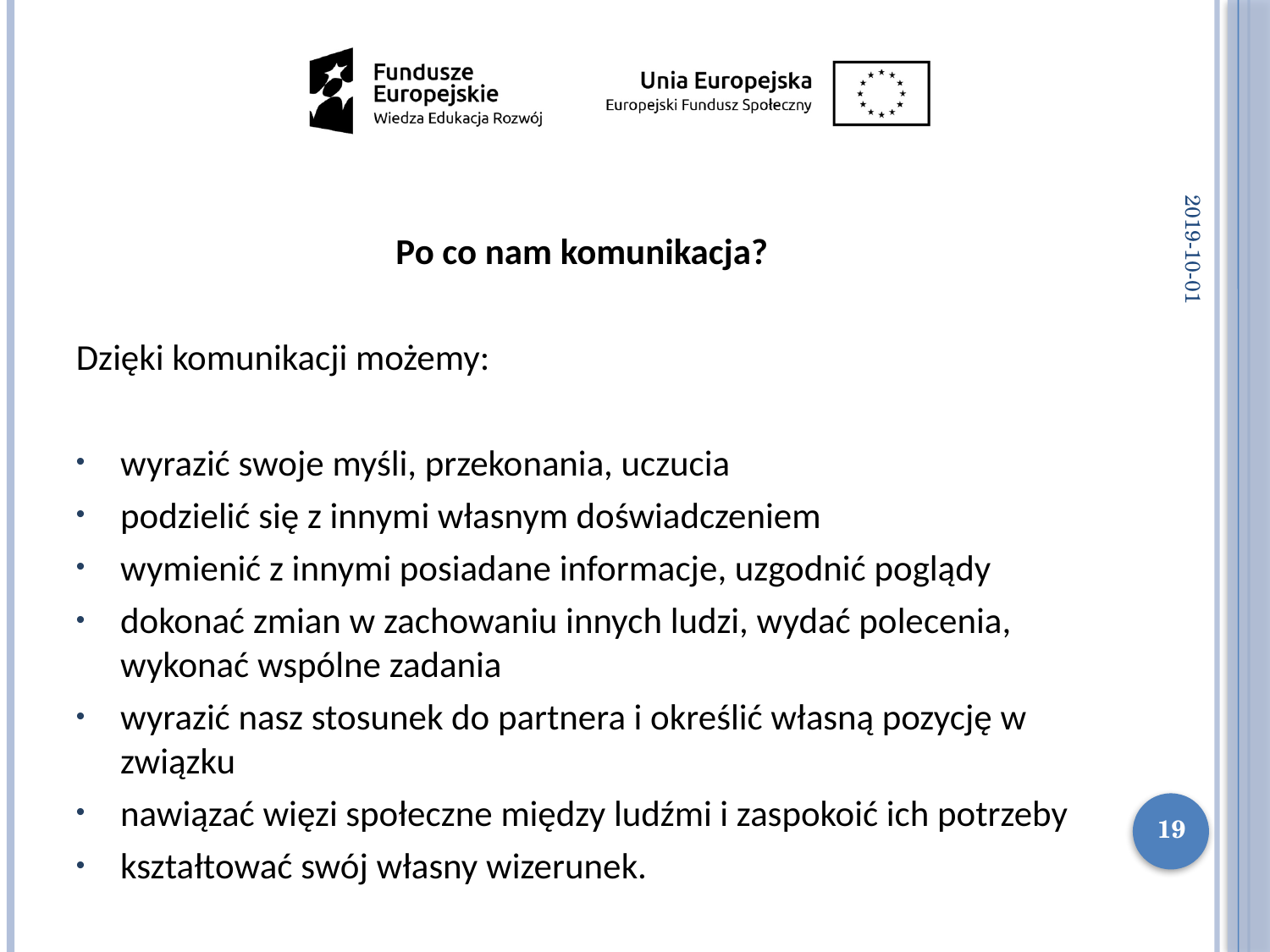

2019-10-01
Po co nam komunikacja?

Dzięki komunikacji możemy:

wyrazić swoje myśli, przekonania, uczucia
podzielić się z innymi własnym doświadczeniem
wymienić z innymi posiadane informacje, uzgodnić poglądy
dokonać zmian w zachowaniu innych ludzi, wydać polecenia, wykonać wspólne zadania
wyrazić nasz stosunek do partnera i określić własną pozycję w związku
nawiązać więzi społeczne między ludźmi i zaspokoić ich potrzeby
kształtować swój własny wizerunek.

19